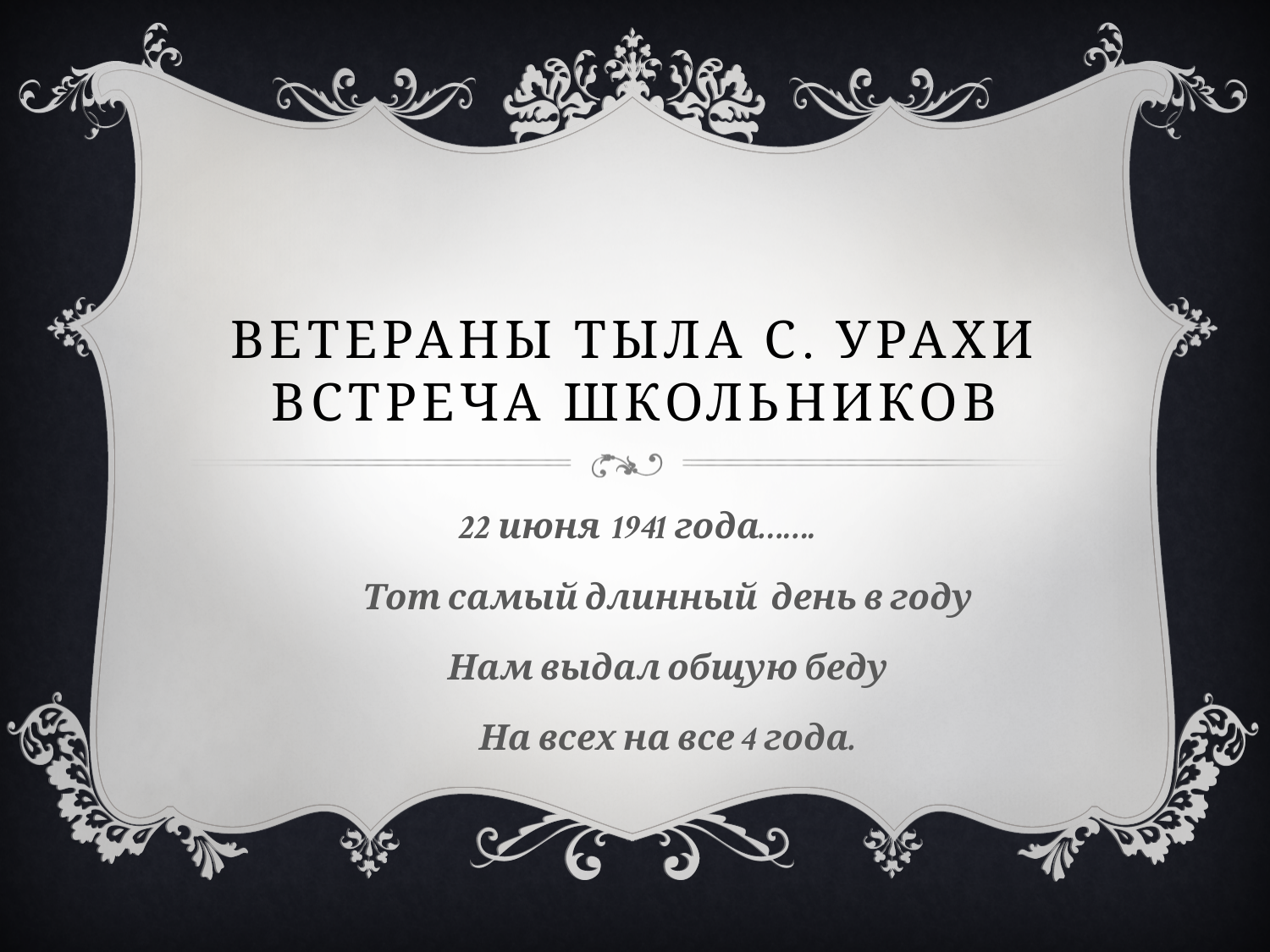

# Ветераны тыла с. урахи встреча школьников
 22 июня  1941 года…….
          Тот самый длинный  день в году
          Нам выдал общую беду
          На всех на все 4 года.